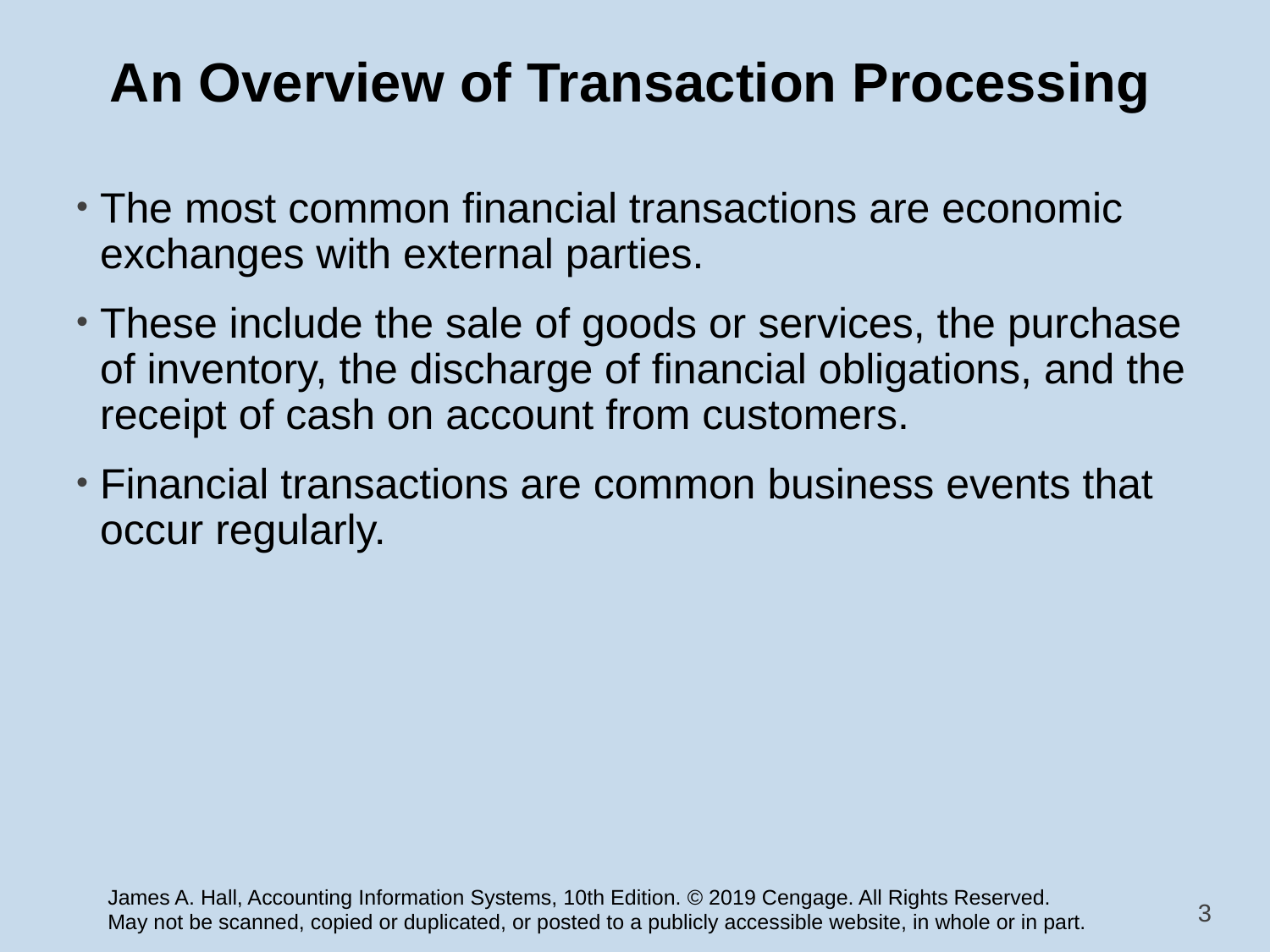

# An Overview of Transaction Processing
The most common financial transactions are economic exchanges with external parties.
These include the sale of goods or services, the purchase of inventory, the discharge of financial obligations, and the receipt of cash on account from customers.
Financial transactions are common business events that occur regularly.
3